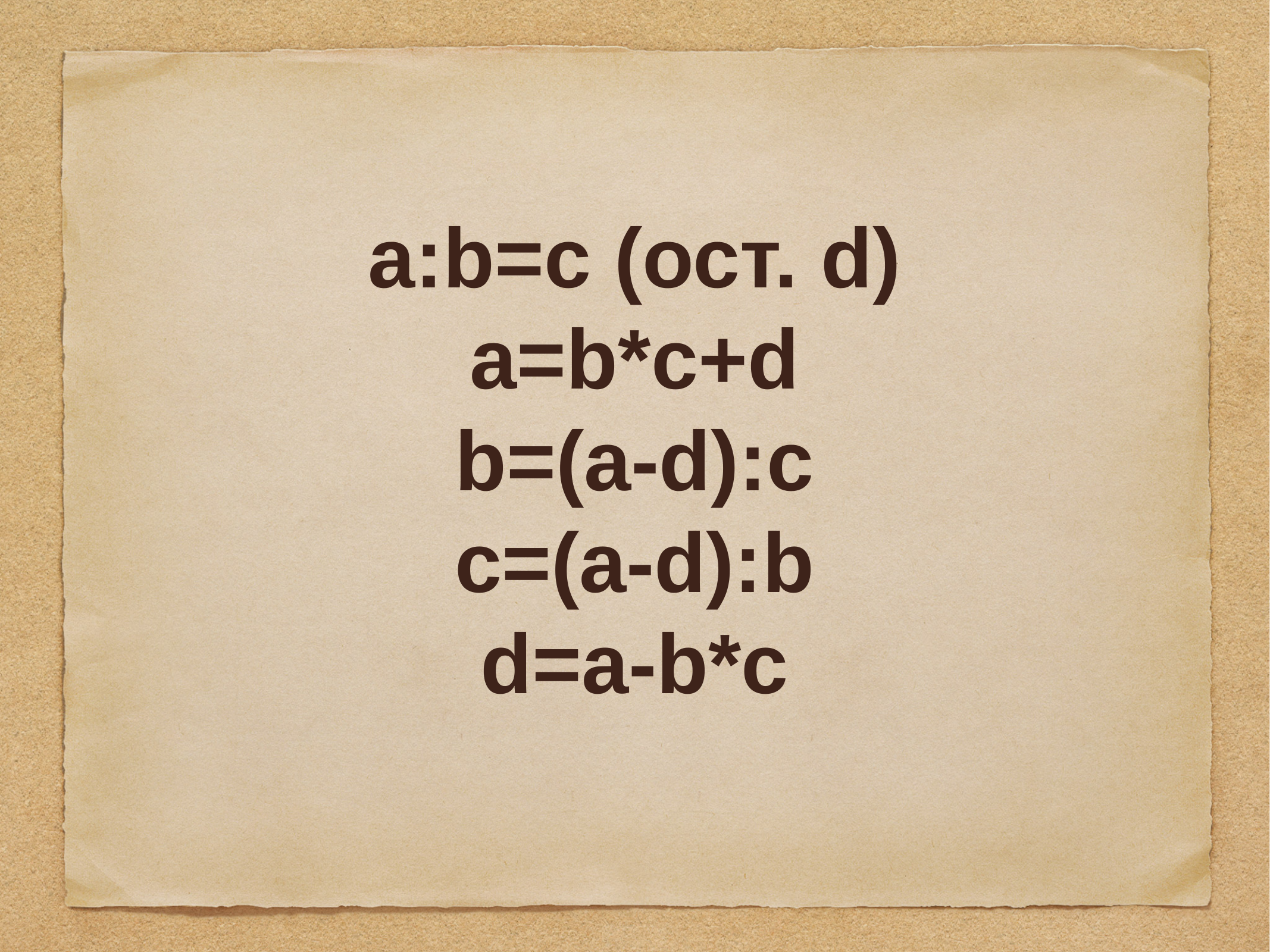

# a:b=c (ост. d)
a=b*c+d
b=(a-d):c
c=(a-d):b
d=a-b*c